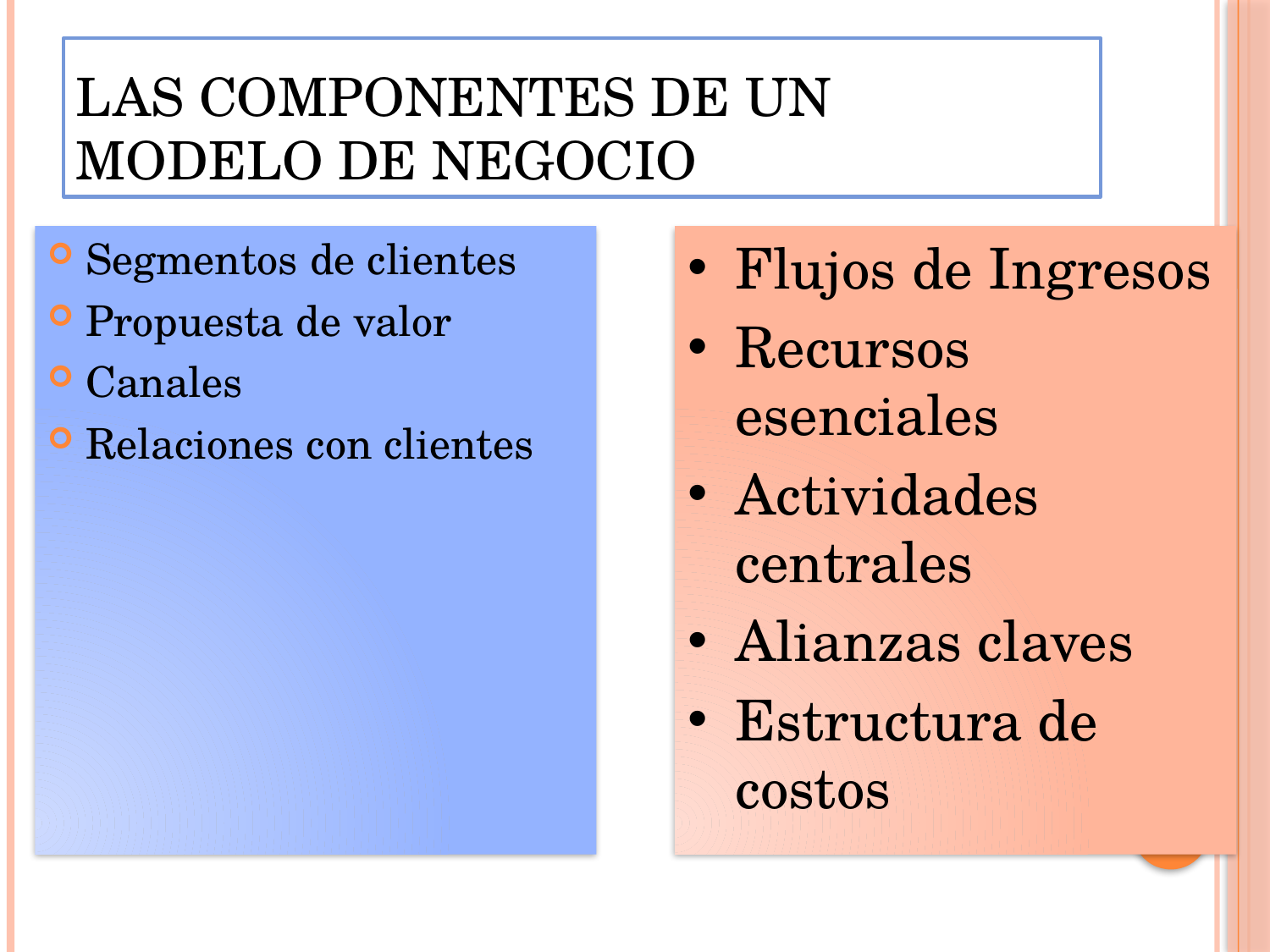

# Las componentes de un modelo de negocio
Segmentos de clientes
Propuesta de valor
Canales
Relaciones con clientes
Flujos de Ingresos
Recursos esenciales
Actividades centrales
Alianzas claves
Estructura de costos